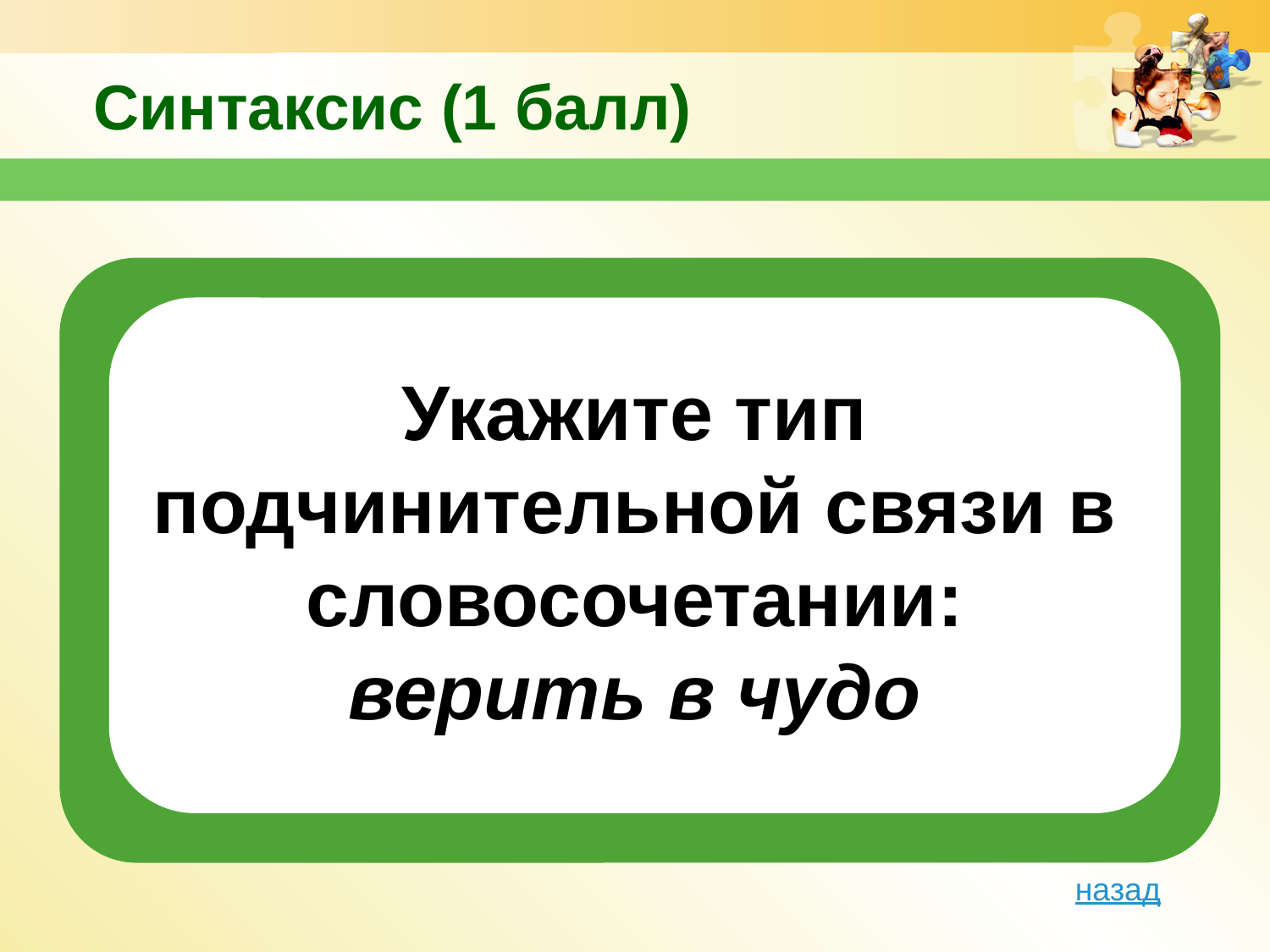

# Синтаксис (1 балл)

Укажите тип подчинительной связи в словосочетании:
верить в чудо
Text in here
назад